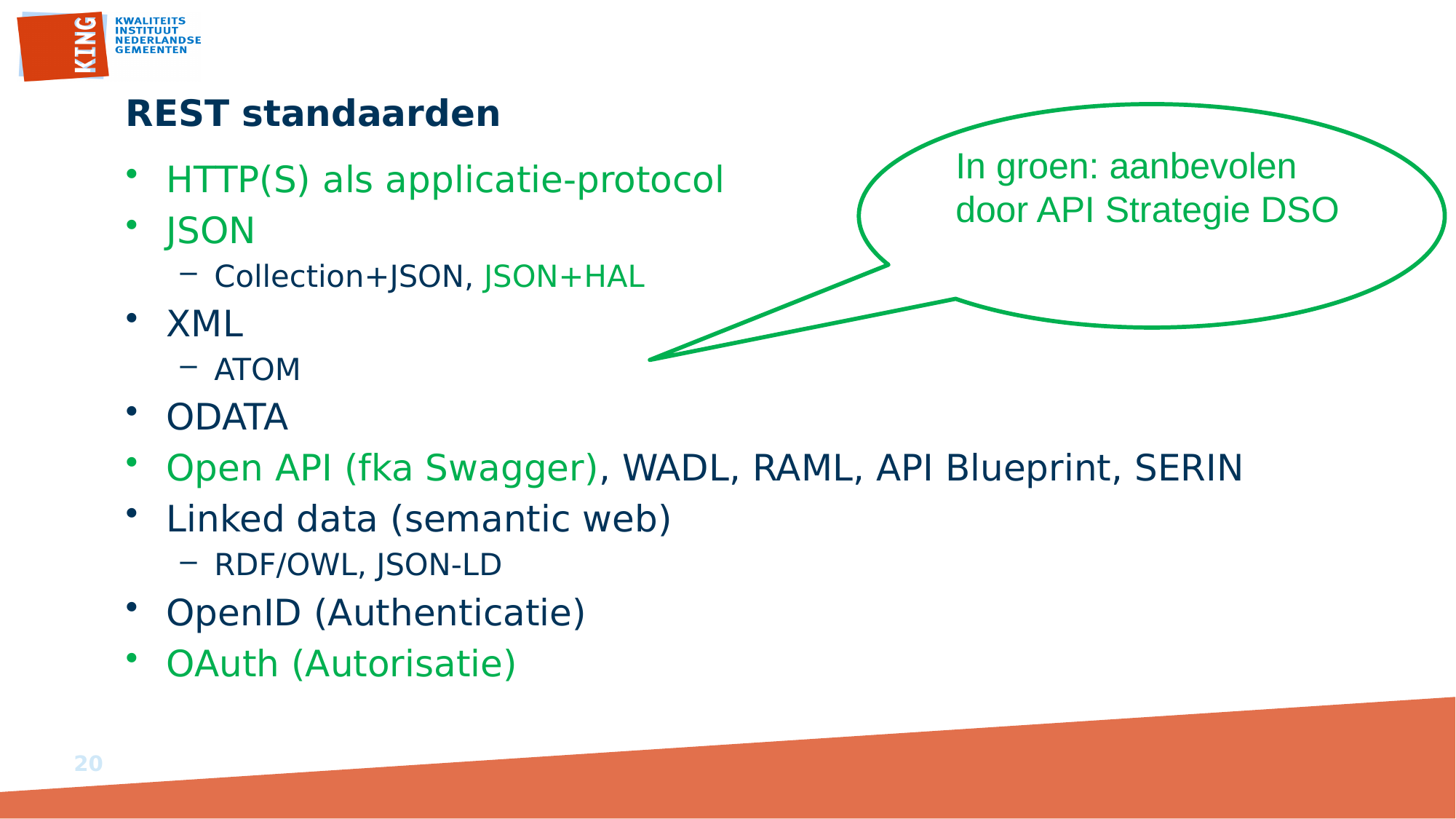

# REST standaarden
In groen: aanbevolen door API Strategie DSO
HTTP(S) als applicatie-protocol
JSON
Collection+JSON, JSON+HAL
XML
ATOM
ODATA
Open API (fka Swagger), WADL, RAML, API Blueprint, SERIN
Linked data (semantic web)
RDF/OWL, JSON-LD
OpenID (Authenticatie)
OAuth (Autorisatie)

20